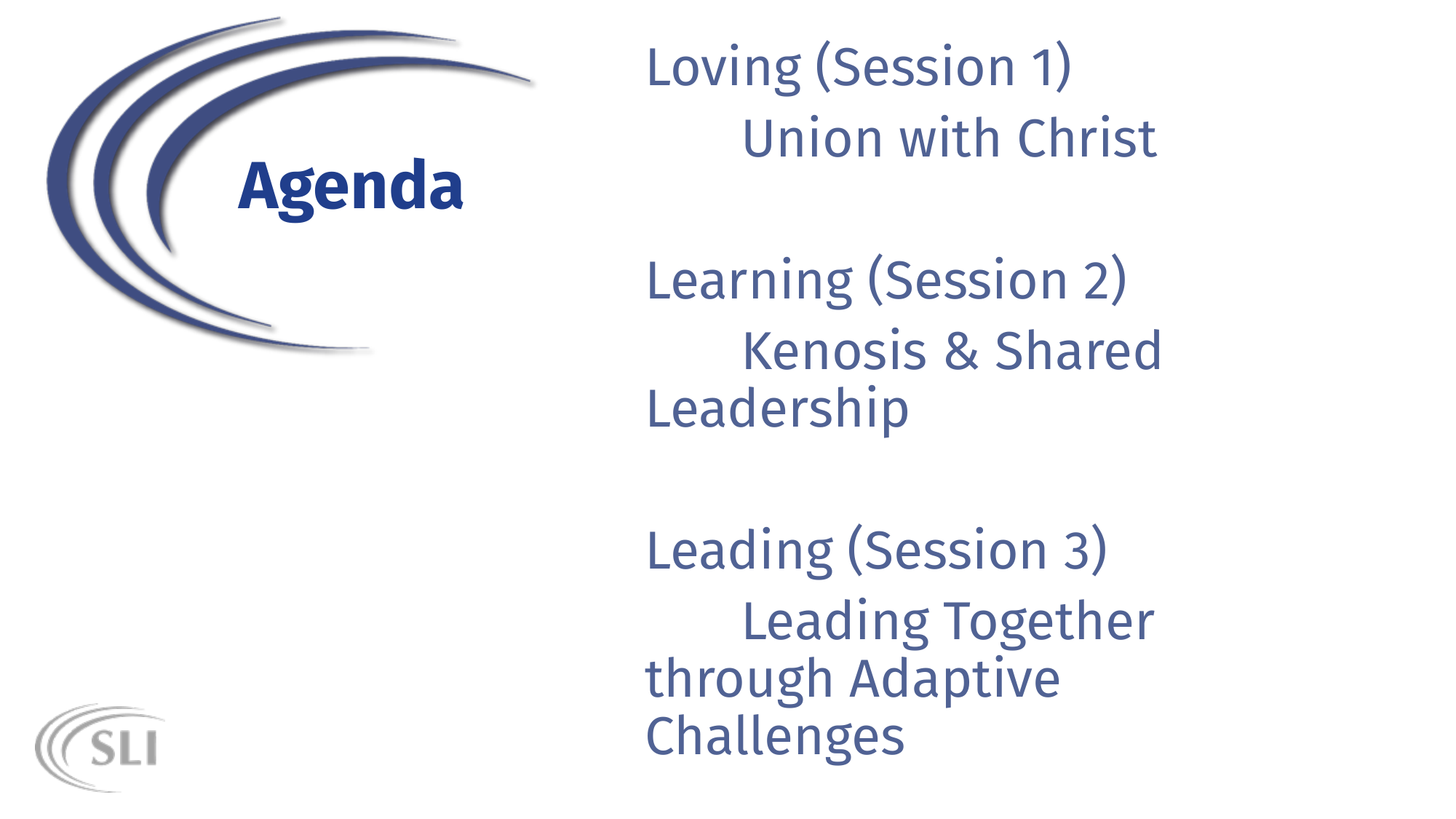

Loving (Session 1)
	Union with Christ

Learning (Session 2)
	Kenosis & Shared 			Leadership

Leading (Session 3)
	Leading Together 			through Adaptive 		Challenges